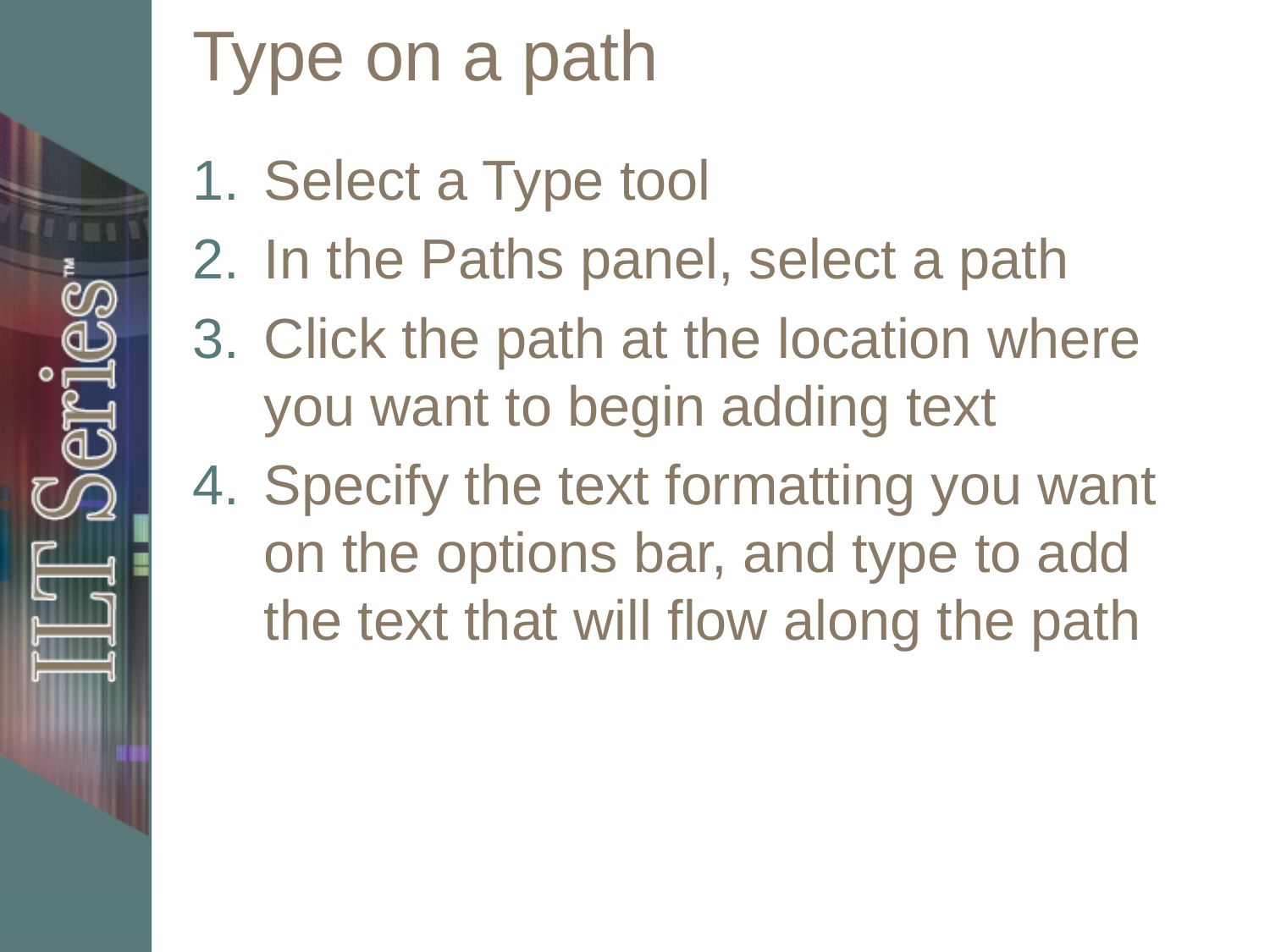

# Type on a path
Select a Type tool
In the Paths panel, select a path
Click the path at the location where you want to begin adding text
Specify the text formatting you want on the options bar, and type to add the text that will flow along the path